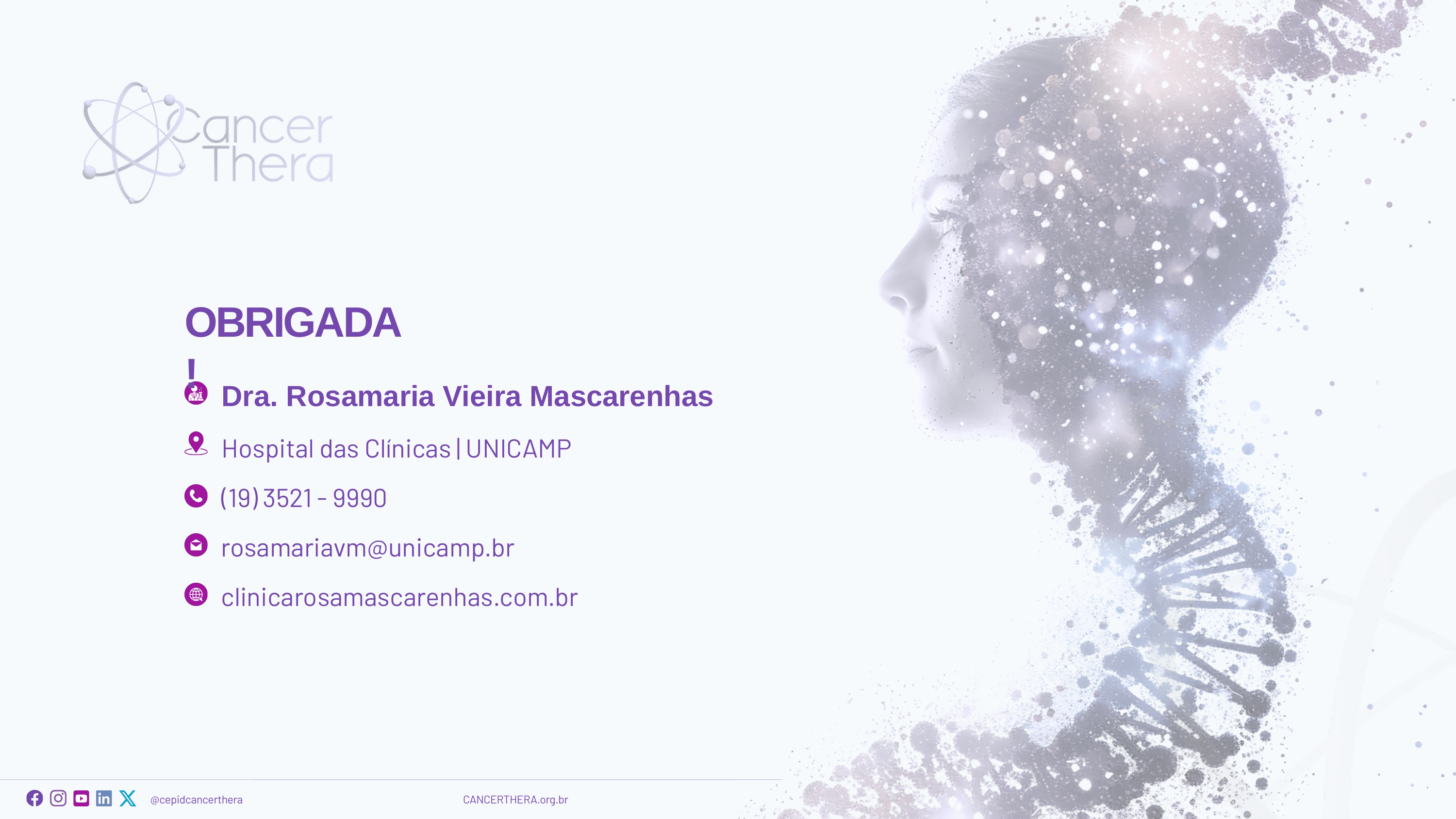

OBRIGADA!
Dra. Rosamaria Vieira Mascarenhas

Hospital das Clínicas | UNICAMP

(19) 3521 - 9990

rosamariavm@unicamp.br

clinicarosamascarenhas.com.br

@cepidcancerthera
CANCERTHERA.org.br